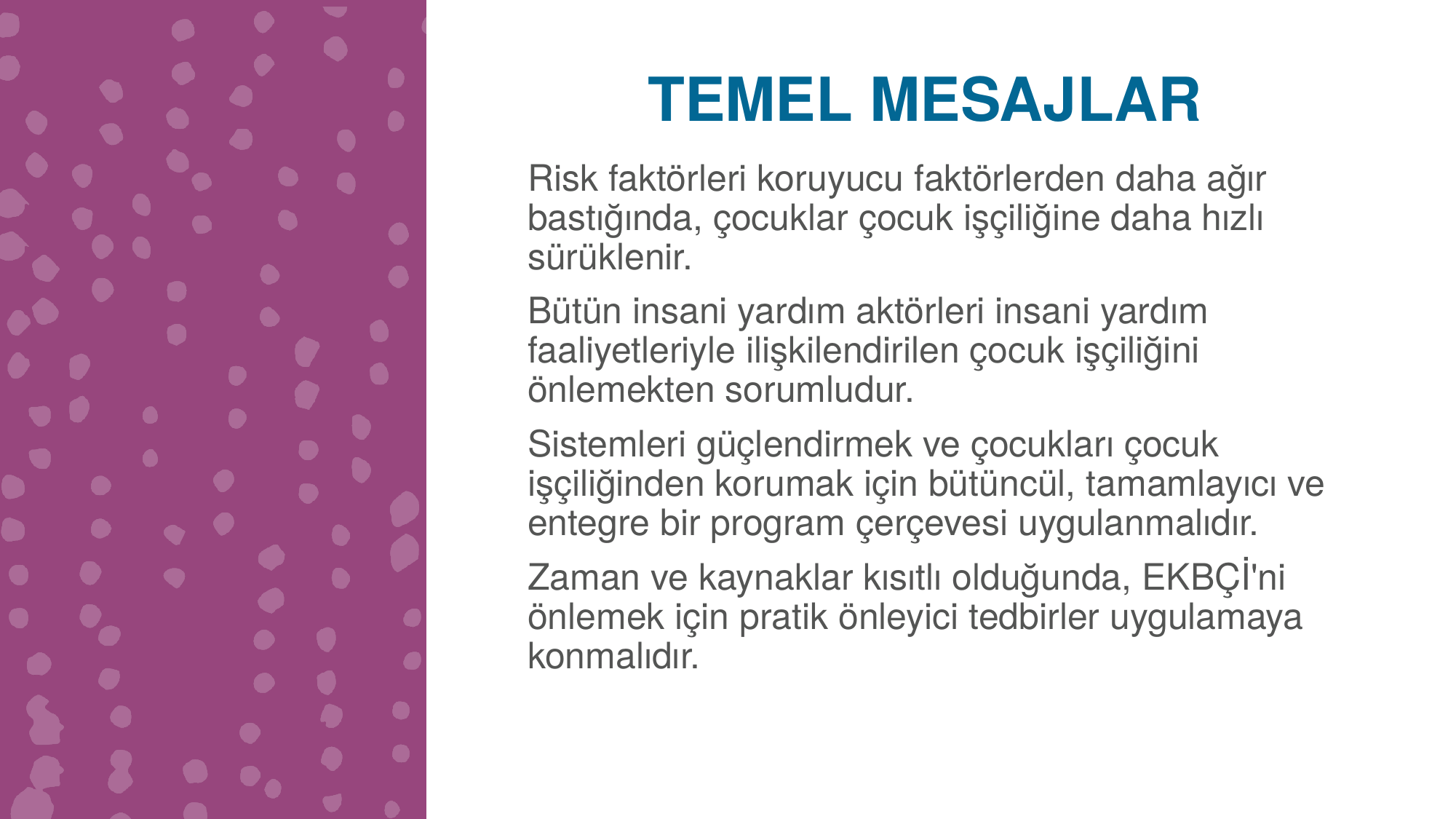

TEMEL MESAJLAR
Risk faktörleri koruyucu faktörlerden daha ağır bastığında, çocuklar çocuk işçiliğine daha hızlı sürüklenir.
Bütün insani yardım aktörleri insani yardım faaliyetleriyle ilişkilendirilen çocuk işçiliğini önlemekten sorumludur.
Sistemleri güçlendirmek ve çocukları çocuk işçiliğinden korumak için bütüncül, tamamlayıcı ve entegre bir program çerçevesi uygulanmalıdır.
Zaman ve kaynaklar kısıtlı olduğunda, EKBÇİ'ni önlemek için pratik önleyici tedbirler uygulamaya konmalıdır.